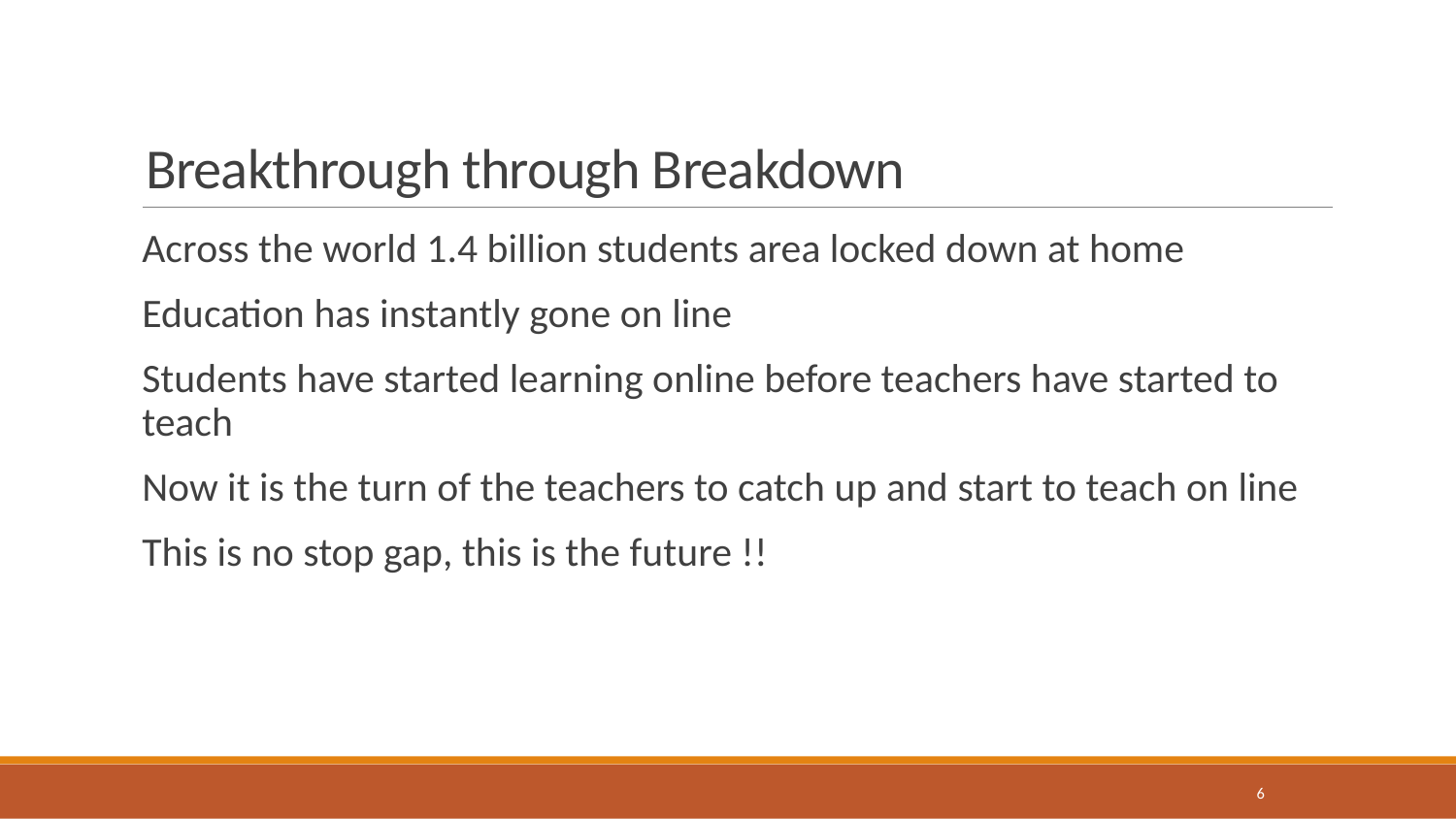

# Breakthrough through Breakdown
Across the world 1.4 billion students area locked down at home
Education has instantly gone on line
Students have started learning online before teachers have started to teach
Now it is the turn of the teachers to catch up and start to teach on line
This is no stop gap, this is the future !!
6